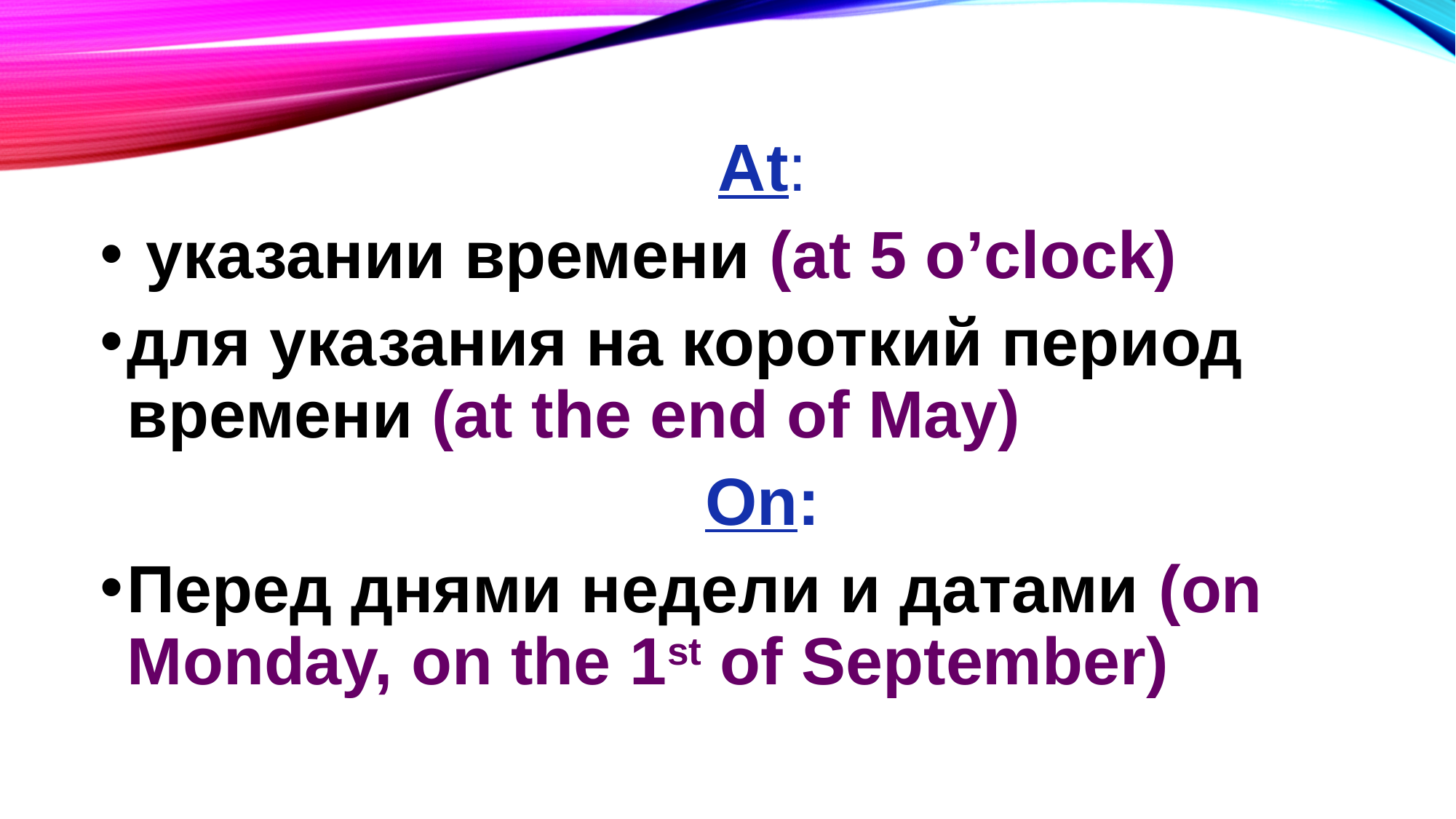

At:
 указании времени (at 5 o’clock)
для указания на короткий период времени (at the end of May)
On:
Перед днями недели и датами (on Monday, on the 1st of September)